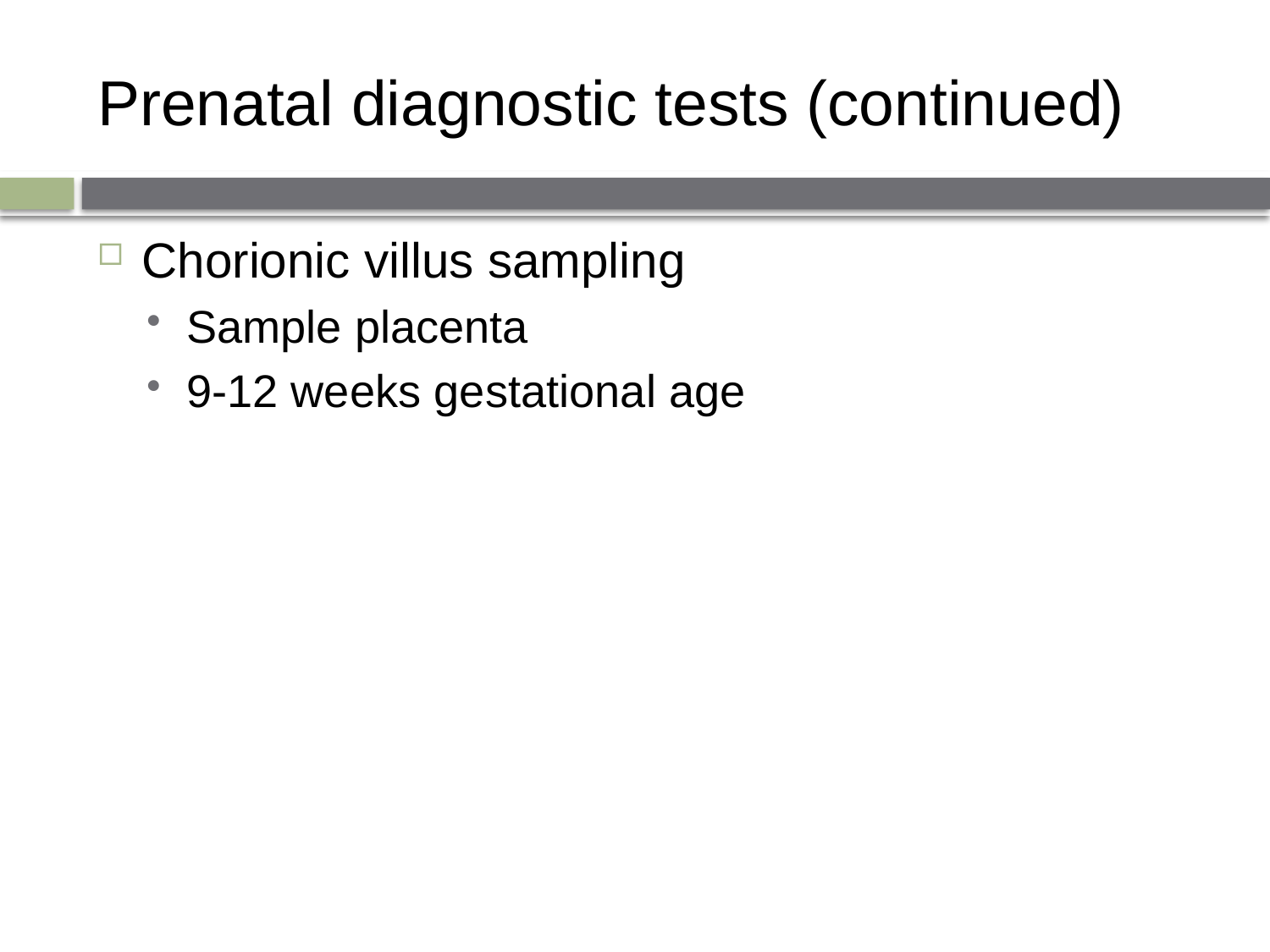

# Prenatal diagnostic tests (continued)
Chorionic villus sampling
Sample placenta
9-12 weeks gestational age